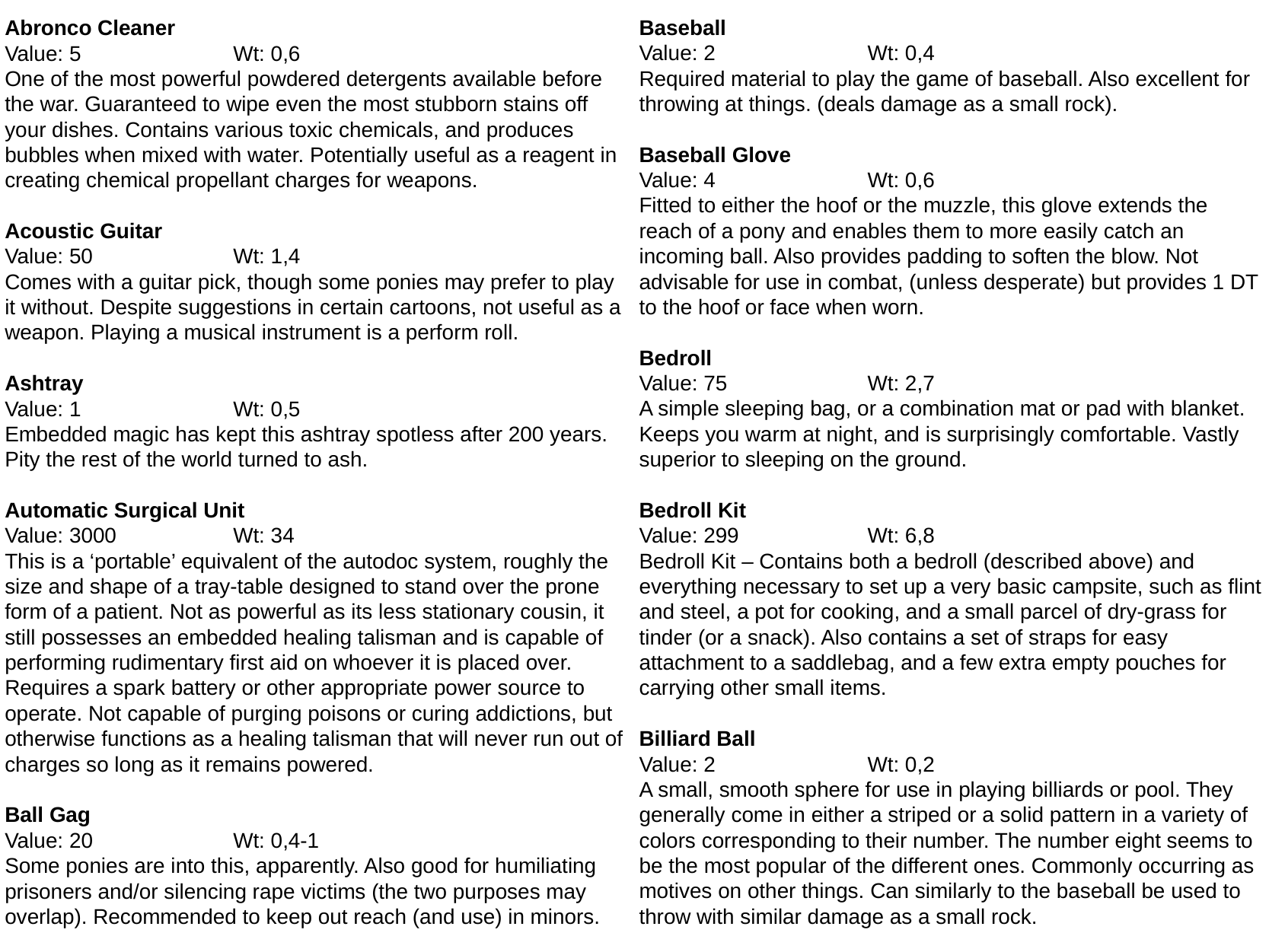

Baseball
Value: 2		Wt: 0,4
Required material to play the game of baseball. Also excellent for throwing at things. (deals damage as a small rock).

Baseball Glove
Value: 4		Wt: 0,6
Fitted to either the hoof or the muzzle, this glove extends the reach of a pony and enables them to more easily catch an incoming ball. Also provides padding to soften the blow. Not advisable for use in combat, (unless desperate) but provides 1 DT to the hoof or face when worn.

Bedroll
Value: 75		Wt: 2,7
A simple sleeping bag, or a combination mat or pad with blanket. Keeps you warm at night, and is surprisingly comfortable. Vastly superior to sleeping on the ground.

Bedroll Kit
Value: 299		Wt: 6,8
Bedroll Kit – Contains both a bedroll (described above) and everything necessary to set up a very basic campsite, such as flint and steel, a pot for cooking, and a small parcel of dry-grass for tinder (or a snack). Also contains a set of straps for easy attachment to a saddlebag, and a few extra empty pouches for carrying other small items.

Billiard Ball
Value: 2		Wt: 0,2
A small, smooth sphere for use in playing billiards or pool. They generally come in either a striped or a solid pattern in a variety of colors corresponding to their number. The number eight seems to be the most popular of the different ones. Commonly occurring as motives on other things. Can similarly to the baseball be used to throw with similar damage as a small rock.

Abronco Cleaner
Value: 5		Wt: 0,6
One of the most powerful powdered detergents available before the war. Guaranteed to wipe even the most stubborn stains off your dishes. Contains various toxic chemicals, and produces bubbles when mixed with water. Potentially useful as a reagent in creating chemical propellant charges for weapons.

Acoustic Guitar
Value: 50 		Wt: 1,4
Comes with a guitar pick, though some ponies may prefer to play it without. Despite suggestions in certain cartoons, not useful as a weapon. Playing a musical instrument is a perform roll.

Ashtray
Value: 1 		Wt: 0,5
Embedded magic has kept this ashtray spotless after 200 years. Pity the rest of the world turned to ash.

Automatic Surgical Unit
Value: 3000		Wt: 34
This is a ‘portable’ equivalent of the autodoc system, roughly the size and shape of a tray-table designed to stand over the prone form of a patient. Not as powerful as its less stationary cousin, it still possesses an embedded healing talisman and is capable of performing rudimentary first aid on whoever it is placed over. Requires a spark battery or other appropriate power source to operate. Not capable of purging poisons or curing addictions, but otherwise functions as a healing talisman that will never run out of charges so long as it remains powered.

Ball Gag
Value: 20		Wt: 0,4-1
Some ponies are into this, apparently. Also good for humiliating prisoners and/or silencing rape victims (the two purposes may overlap). Recommended to keep out reach (and use) in minors.